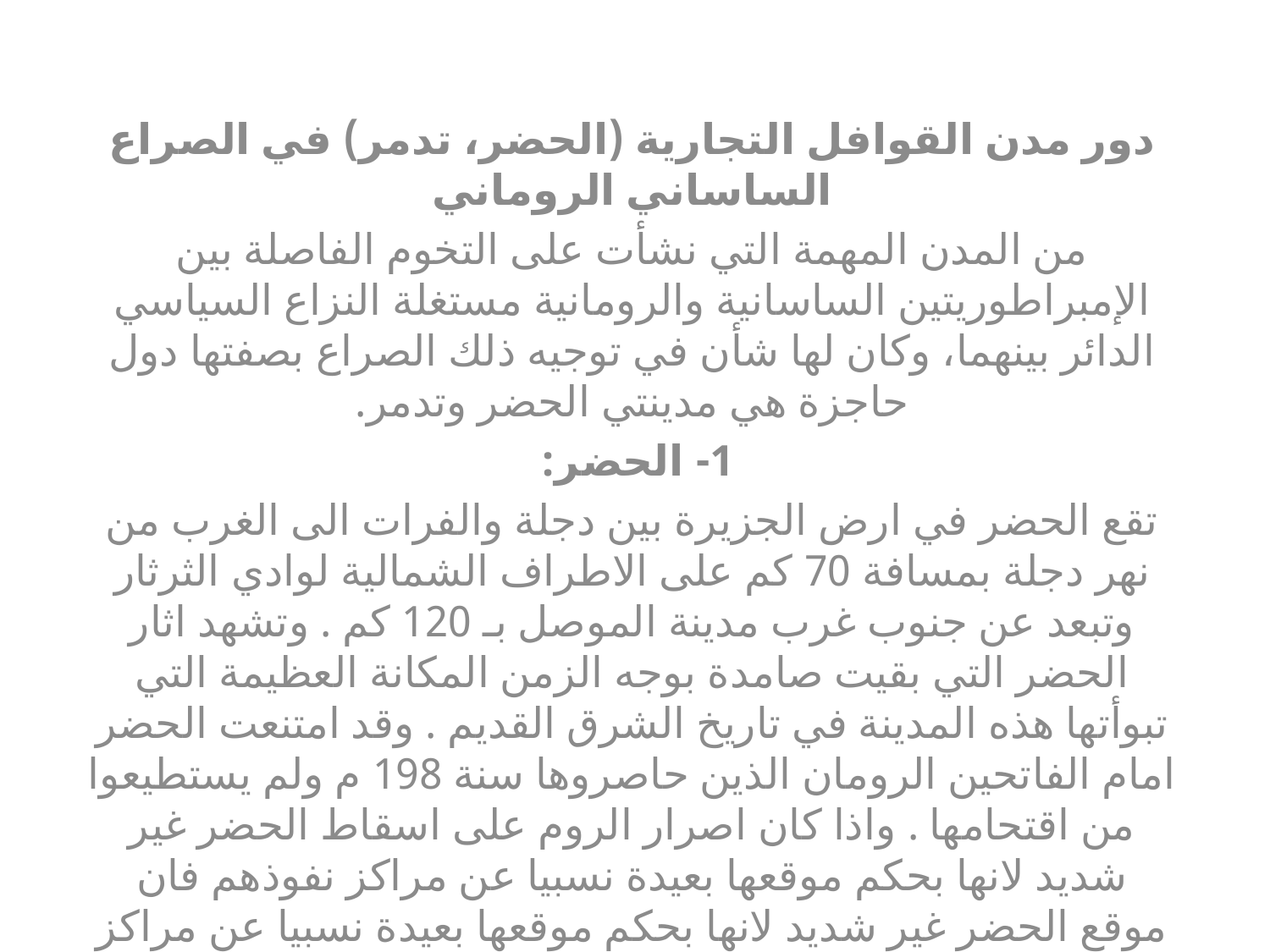

#
دور مدن القوافل التجارية (الحضر، تدمر) في الصراع الساساني الروماني
من المدن المهمة التي نشأت على التخوم الفاصلة بين الإمبراطوريتين الساسانية والرومانية مستغلة النزاع السياسي الدائر بينهما، وكان لها شأن في توجيه ذلك الصراع بصفتها دول حاجزة هي مدينتي الحضر وتدمر.
1- الحضر:
تقع الحضر في ارض الجزيرة بين دجلة والفرات الى الغرب من نهر دجلة بمسافة 70 كم على الاطراف الشمالية لوادي الثرثار وتبعد عن جنوب غرب مدينة الموصل بـ 120 كم . وتشهد اثار الحضر التي بقيت صامدة بوجه الزمن المكانة العظيمة التي تبوأتها هذه المدينة في تاريخ الشرق القديم . وقد امتنعت الحضر امام الفاتحين الرومان الذين حاصروها سنة 198 م ولم يستطيعوا من اقتحامها . واذا كان اصرار الروم على اسقاط الحضر غير شديد لانها بحكم موقعها بعيدة نسبيا عن مراكز نفوذهم فان موقع الحضر غير شديد لانها بحكم موقعها بعيدة نسبيا عن مراكز نفوذهم فان موقع الحضر تغير بظهور الاسرة الساسانية لانها اصبحت بحكم موقعها ايضا منطقة رئيسية امام عبور الساسانيون الى اقليم الجزيرة ومراكز النفوذ الروماني لذلك بادر اردشير لحربها ولكنه فشل في اخضاعها فانبرى لها شابور الاول الذي حقق ايضا انتصارات في منطقة الجزيرة ومراكز النفوذ الروماني في سورية . فليس مقبولا من الناحية العسكرية ان تقوم دولة كالحضر مستقلة عن نفوذ الساسانيين خلف خطوط تحركاتهم العسكرية . فكان حصار شابور شديدا ودام سنة كاملة اضطرت المدينة على اثره للاستسلام فدخلها ظافرا ونقل ابناءها اسرى واستولى على ثرواتها وتشير المصادر العربية الى هذه الحادثة مع ذكر اسماء امراء لم تكشف اعمال التنقيبات عن اي وجود لهم بين المخلفات الكتابية على اثار الحضر .
في قفر وادي واسع تحيط به المرتفعات، وكأنه منخفض تصب فيه الأمطار والسيول، وهي بعيدة عن نهر دجلة، الأمر الذي جعل ساكنيها يعتمدون كلياً على مياه الآبار والعيون والمياه المتجمعة في المنخفضات القريبة منها0 وقد عرفت بلاد الحضر منذ عهد الاحتلال الاخميني للعراق بأسم (عربايا)، أي بلاد العرب، وأكتسبت أهمية خاصة في العهد السلوقي لوقوعها على أحد طريقين يربطان عاصمتي السلوقيين، سلوقية الواقعة قرب طيسفون على نهر دجلة، وإنطاكيا في سوريا، فأصبحت مدينة من مدن القوافل تسيطر على طرق القوافل التجارية الناقلة للبضائع بين الشرق والغرب، وفي القرن الاول قبل الميلاد صارت مدينة كبيرة لها أهميتها العسكرية في الدفاع عن الإمبراطورية الفرثية، ولا سيما بعد استيلاء الرومان على سوريا سنة 64ق.م وامتداد نفوذهم إلى مصر، حيث ترتب على ذلك التوسع زوال أهمية دولة أرمينيا وبروز أهمية الحضر.
استفادت الحضر من ظروف الصراع السياسي بين الإمبراطوريتين الفرثية والرومانية، فأخذت تتمتع بنوع من الاستقلال الذاتي في إدارة شؤونها الداخلية وممارسة طقوسها الدينية الخاصة بها ضمن السيطرة العامة للإمبراطورية الفرثية، وتقوم بدور الدولة الحاجزة بين الإمبراطوريتين المتنافستين بحكم علاقاتها الواسعة مع أبناء القبائل العربية الذين يعيشون في بوادي العراق وسوريا.
يتجلى دور الحضر في الصراع الدائر بين الفرثيين والرومان في مشاركتها إلى جانب الفرثيين في المعارك التي خاضوها ضد الرومان، ساعدهم على القيام بتلك المهمة تمرس أهلها في شؤون الحرب ومعرفتهم بفنون القتال هجوماً ودفاعاً حتى أن هناك قذائف نارية معينة اشتهرت بأسم (القذائف الحضرية).
وعندما تولى الإمبراطور تراجان (98- 117م) عرش الإمبراطورية الرومانية واستعد للاستيلاء على عاصمة الدولة الفرثية طيسفون وبقية مدن العراق، برز دور الحضر للدفاع عن العاصمة، فأصبحت قاعدة عسكرية تجند فيها القبائل العربية للقتال في صف الجيش الفرثي لصد الرومان ومنعهم من عبور نهر الفرات، وقد تمكن الحضريون بفضل شجاعتهم وبقيادة زعيمهم نصرو مريا() (114- 138م) من الصمود أمام الحصار الذي فرضه عليها الإمبراطور تراجان سنة 117م وبعد فشله في اقتحام أسوارها تخلى عنها منسحباً إلى سوريا.
خلد الحضريون انتصارهم هذا بأن وضعوا في المعبد الكبير تمثالاً لرأس تراجان أمام أقدام آلهتهم للسخرية منه وللتشهير بفشله.
بلغت الحضر درجة لا يستهان بها من القوة والنفوذ في عهد ملكها عبد سميا(190- 200م)، حيث تصدى هذا الملك للحصار الذي فرضه عليه الإمبراطور الروماني سبتيميوس سيفيروس لمرتين، الحصار الاول كان سنة 198م، وذلك في أثناء عودته إلى سوريا بعد أن خرب طيسفون عاصمة الفرثيين، إلا أن الحضريين صمدوا بوجه ذلك الحصار واجبروا الإمبراطور سيفيروس على الانسحاب من بلادهم. وحصاره الثاني للحضر كان في بداية سنة 199م، وكانت نتيجته الفشل أيضا ، وقد كان لهذا الانتصار أثره في زيادة قوة الحضريين وإصرارهم في المحافظة على استقلال مدينتهم ومقاومة أي محاولة لإخضاعها، فصاروا يسمون أنفسهم بـ (دي عرب زكيا) أي (العرب المنتصرين)، ولقب ملكهم عبد سميا بـ (ملكا دي عرب)، أي (ملك العرب).
 وإذا كان الرومان قد ابدوا تساهلاً في إخضاع الحضر لأنها بحكم موقعها بعيدة عن مراكز نفوذهم فأن هذا الموقف تغير بقيام الدولة الساسانية، إذ وجد فيها الملك الساساني اردشير بن بابك عائقاً أمام تقدمه في إقليم الجزيرة الفراتية ومراكز النفوذ الروماني في سوريا لذلك بادر إلى مهاجمتها سنة 232م في عهد ملكها سنطروق الثاني (200- 241م)، وعلى الرغم من أن المصادر لا تتحدث عن تفاصيل ذلك الهجوم إلا أن اتخاذ الملك سنطروق لقب (المظفر ملك البلاد العربية)، يدل على أنه تمكن من التصدي للملك اردشير وتغلب عليه.
ومع أن الحضريين حرصوا على أن تكون بلادهم مستقلة استقلالاً تاماً عن أي تدخل أجنبي إلا أن إدراكهم للخطر المحدق بهم من جانب الساسانيين دفعهم إلى التحالف مع الرومان الذين كانوا قريبين منهم في منطقة سنجار (سنكارا)، وهي من مدن الجزيرة الفراتية بينها وبين الموصل ثلاثة أيام، كان من نتيجة هذا التحالف إقامة حامية رومانية في الحضر، إلا أن تلك الحامية لم تقدم أي تعاون ومساعدة للمدينة عندما حاصرها الملك الساساني سابور الاول.
والسبب الذي دفع الملك سابور الاول إلى محاصرة الحضر والقضاء عليها، أن ملك الحضر وأسمه(الضيزن) قد استغل غياب الملك سابور الاول في خراسان، فأغار على ممتلكات الدولة الساسانية، وتمكن من أسر الأميرة (ماه) أخت سابور، وما أن علم الملك سابور الاول بذلك بعد عودته من خراسان حتى جهز جيشه وتوجه نحوه، فهرب الضيزن من وجهه محتمياً بأسوار الحضر، وأستمر حصار الملك الساساني للحضر سنة كاملة، حوالي من 12نيسان (240م) إلى 1نيسان (241م)، وأخيرا اضطرت المدينة إلى الاستسلام، بعد أن فقدت قدرتها على الصمود بسبب نفاذ مؤنها، فدخلها الملك سابور الاول وأسر أبنائها واستولى على ثرواتها، وتدل التنقيبات أن أبنيتها تركت قائمة وتماثيلها سالمة في أماكنها دون أن يصيبها تخريب أو تشويه متعمد.
() - مريا: لقب مريا يعني (السيد)، وهو اللقب الذي كان يطلق على الأشخاص الذين تولوا الزعامة في مملكة الحضر حتى عهد (ولجش ) (158- 165م)، فهو أول من اتخذ لقب الملك .